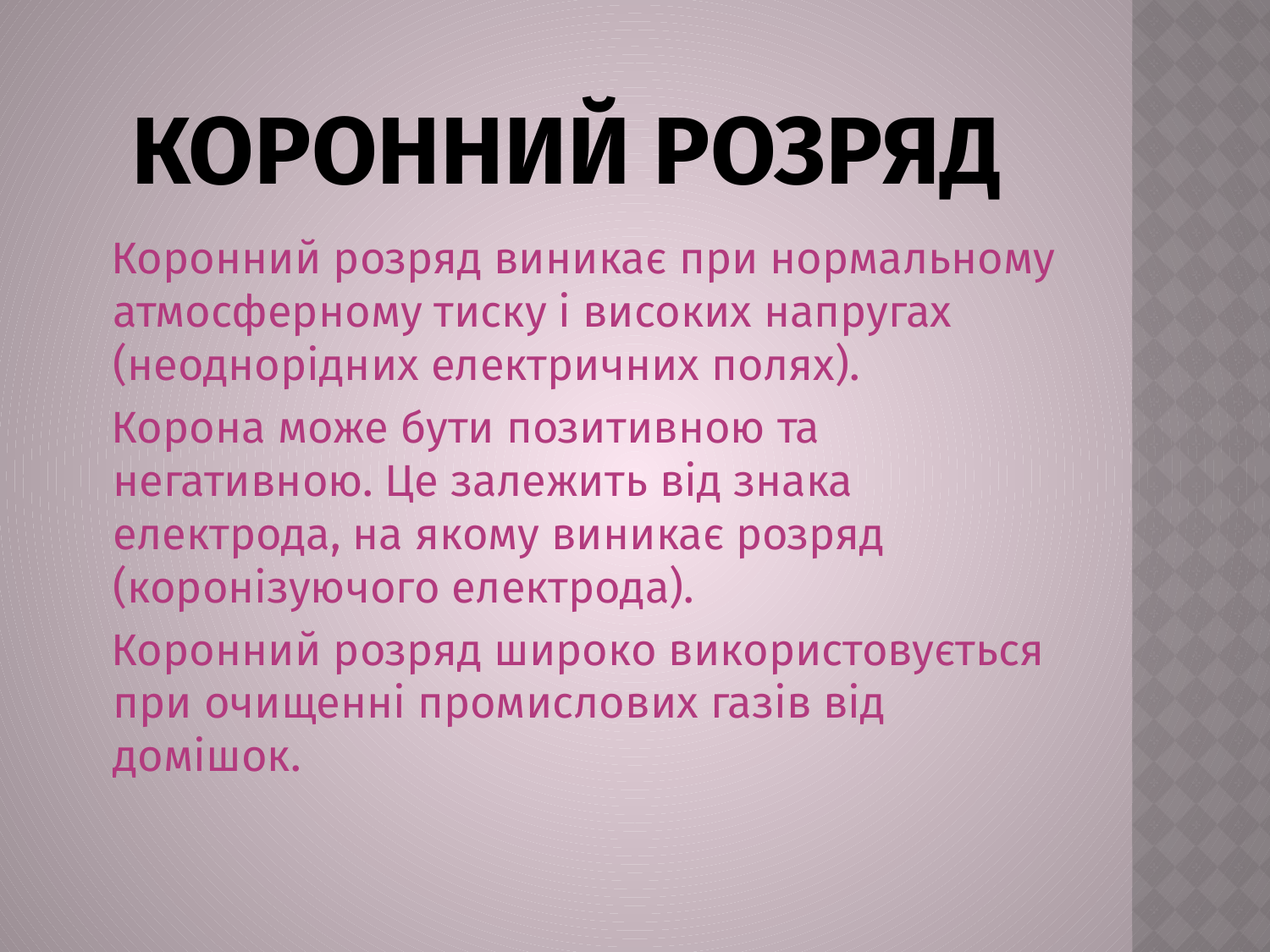

# Коронний розряд
   Коронний розряд виникає при нормальному атмосферному тиску і високих напругах (неоднорідних електричних полях).
   Корона може бути позитивною та негативною. Це залежить від знака електрода, на якому виникає розряд (коронізуючого електрода).
   Коронний розряд широко використовується при очищенні промислових газів від домішок.